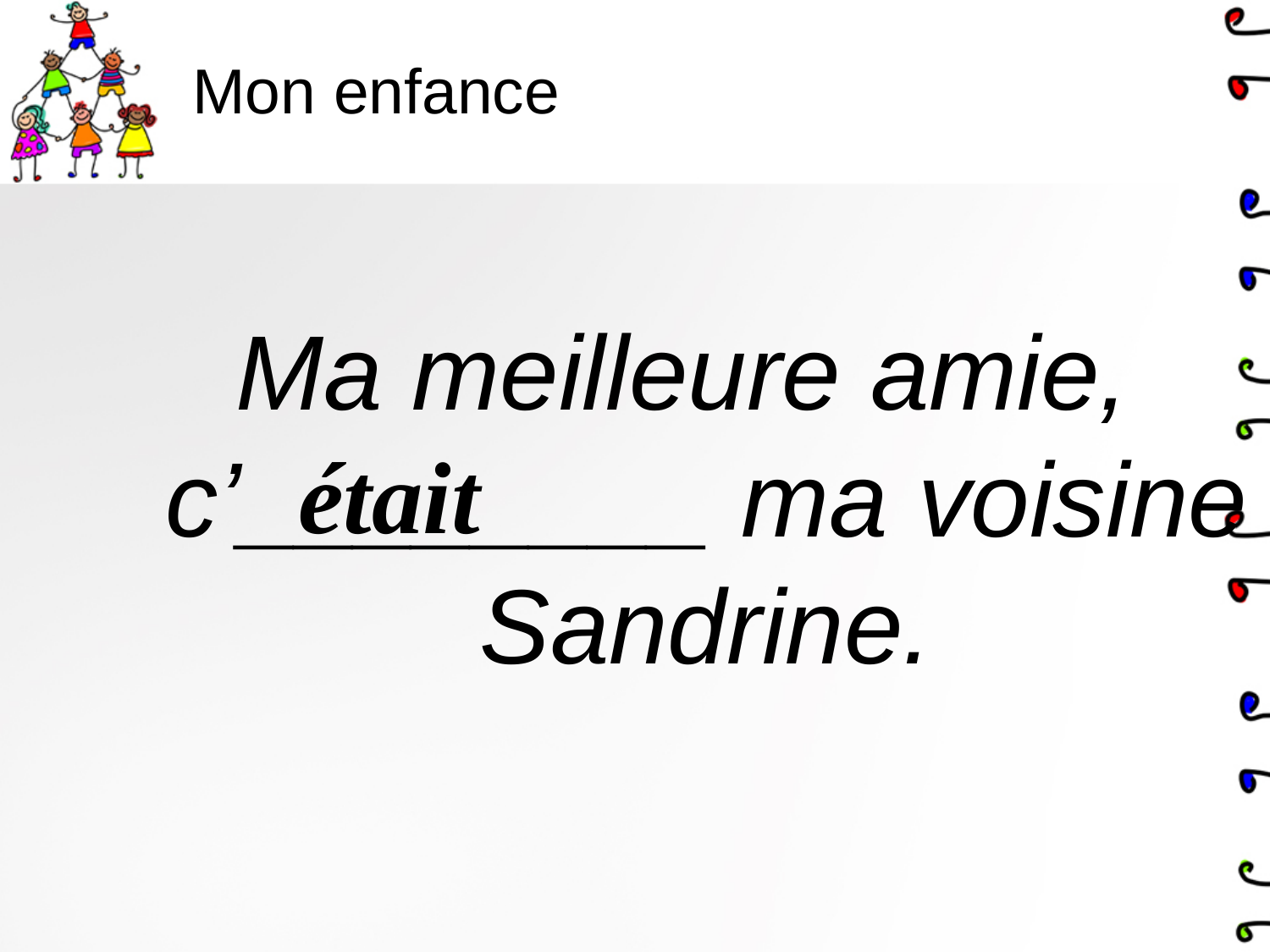

# Mon enfance
Ma meilleure amie, c’________ ma voisine Sandrine.
était